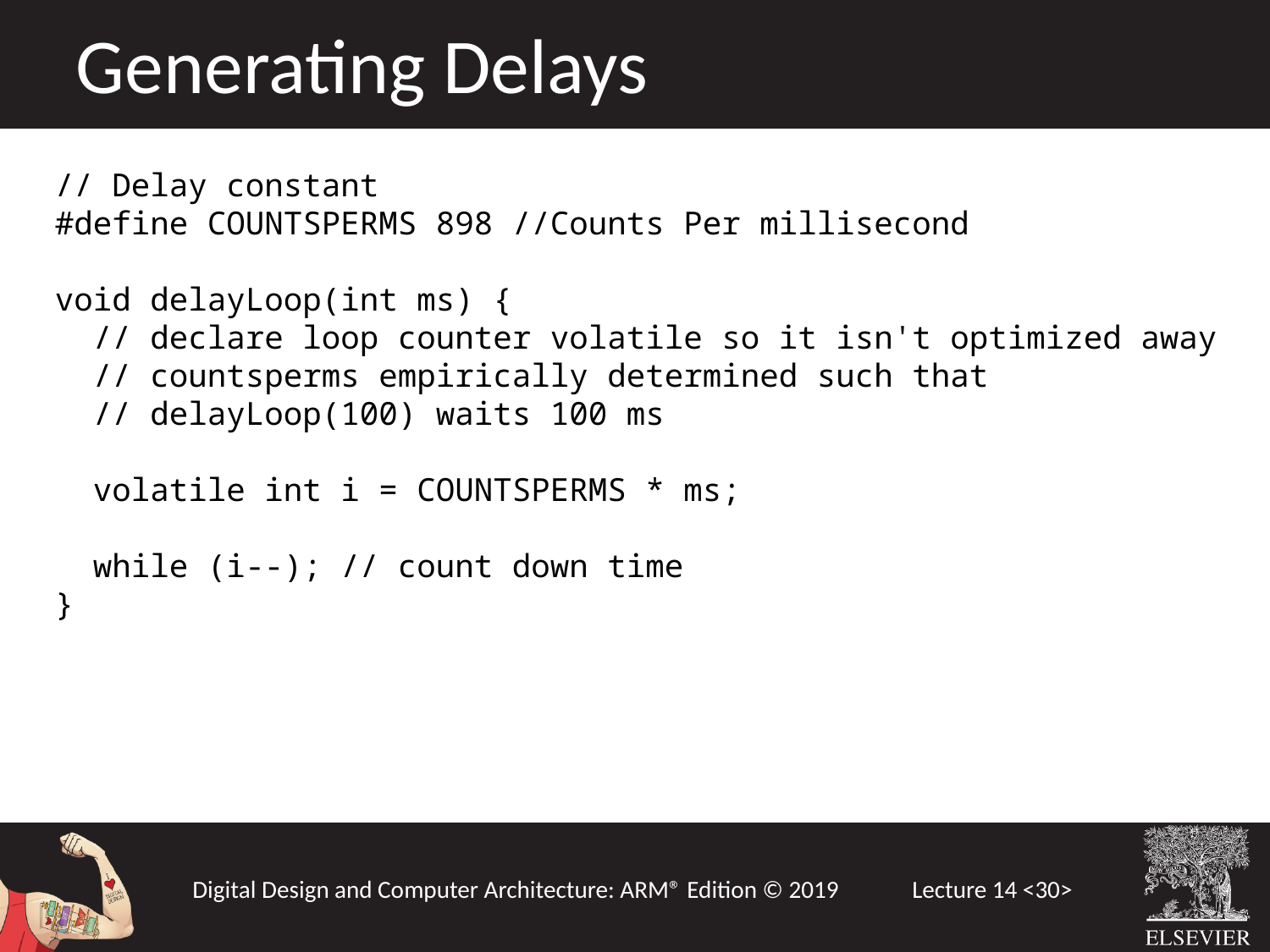

Generating Delays
// Delay constant
#define COUNTSPERMS 898 //Counts Per millisecond

void delayLoop(int ms) {
  // declare loop counter volatile so it isn't optimized away
  // countsperms empirically determined such that
  // delayLoop(100) waits 100 ms

  volatile int i = COUNTSPERMS * ms;

  while (i--); // count down time
}